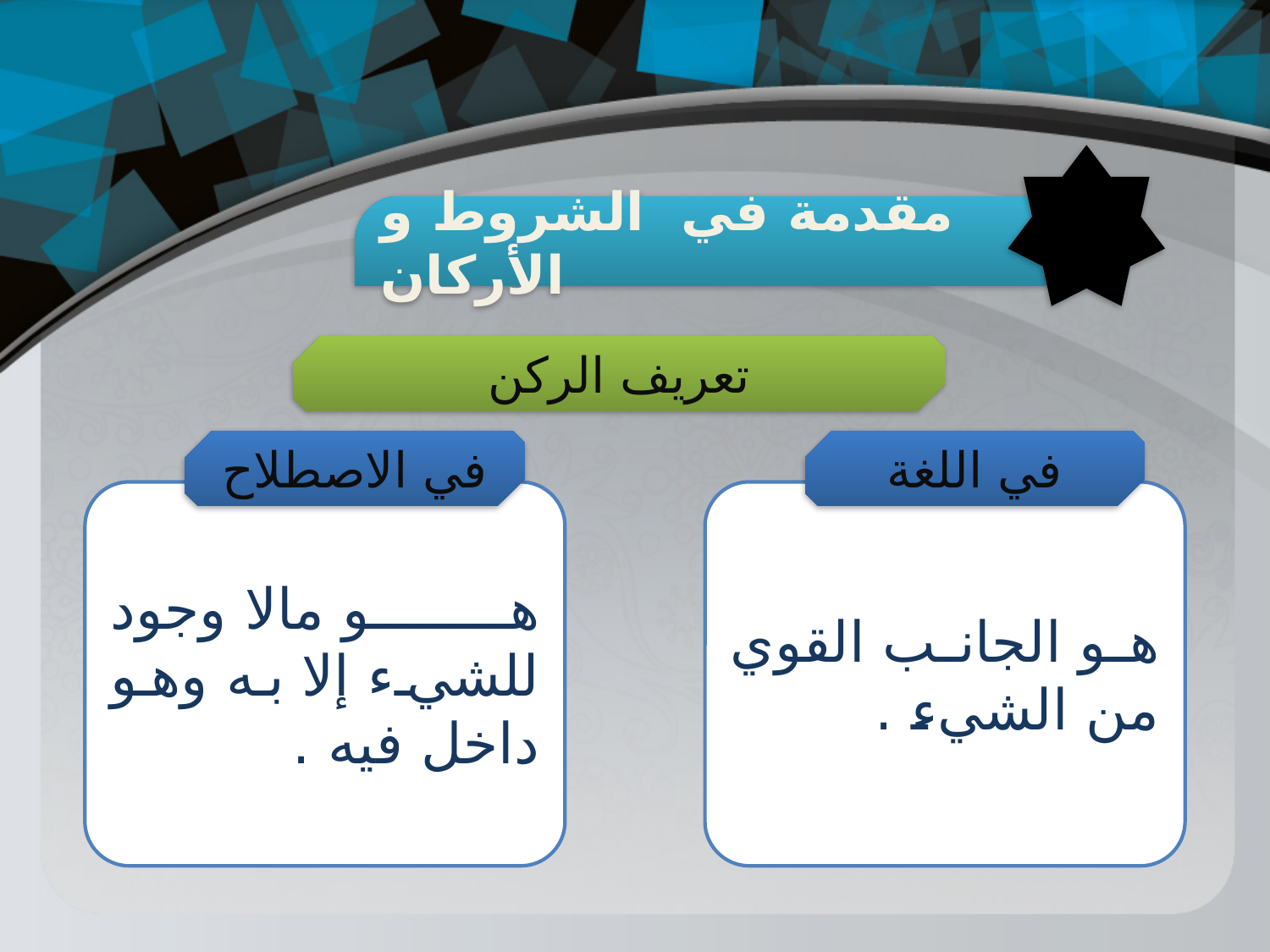

مقدمة في  الشروط و الأركان
تعريف الركن
في الاصطلاح
في اللغة
هو مالا وجود للشيء إلا به وهو داخل فيه .
هو الجانب القوي من الشيء .